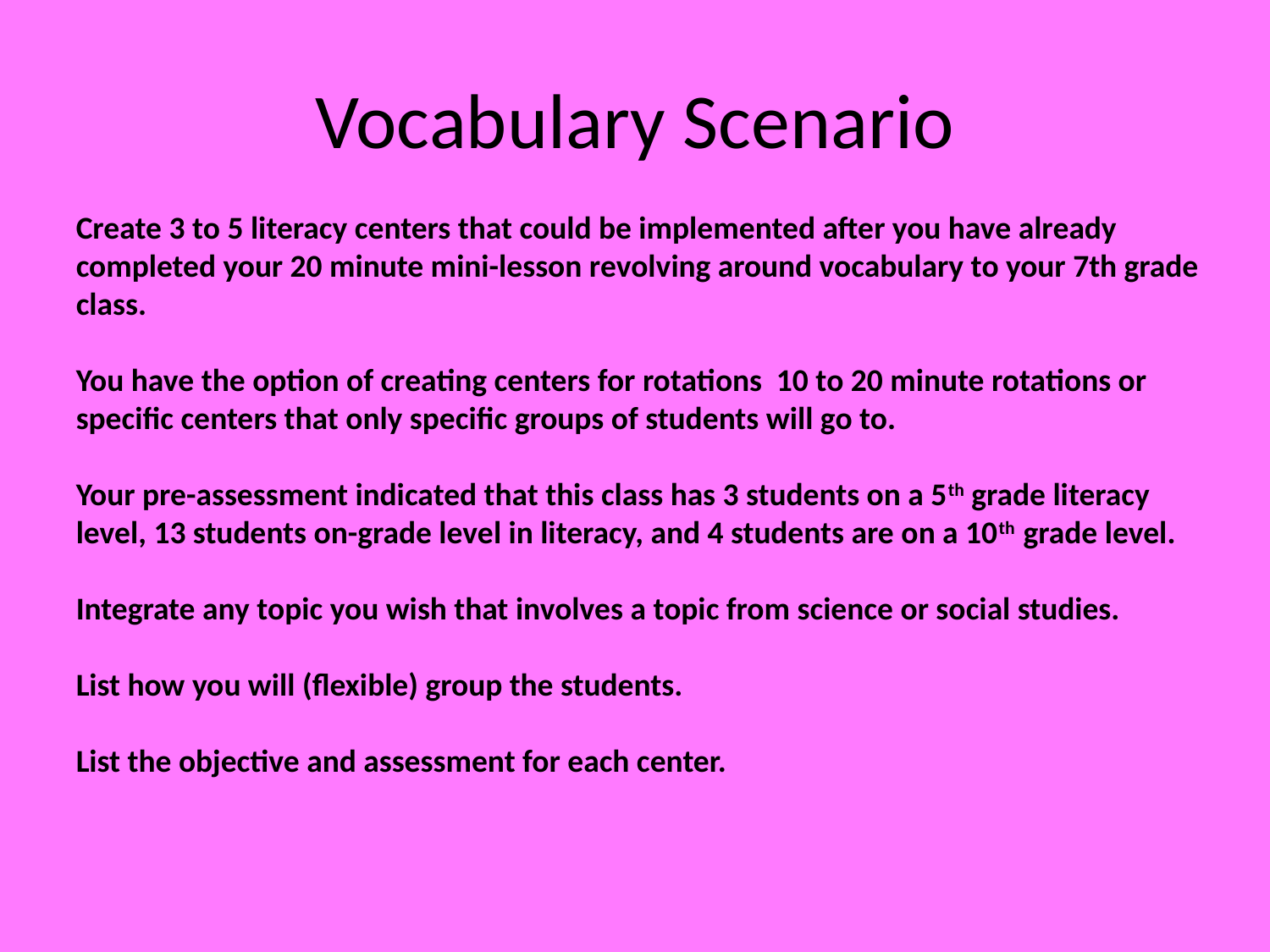

# Vocabulary Scenario
Create 3 to 5 literacy centers that could be implemented after you have already completed your 20 minute mini-lesson revolving around vocabulary to your 7th grade class.

You have the option of creating centers for rotations  10 to 20 minute rotations or specific centers that only specific groups of students will go to.

Your pre-assessment indicated that this class has 3 students on a 5th grade literacy level, 13 students on-grade level in literacy, and 4 students are on a 10th  grade level.

Integrate any topic you wish that involves a topic from science or social studies.

List how you will (flexible) group the students.

List the objective and assessment for each center.